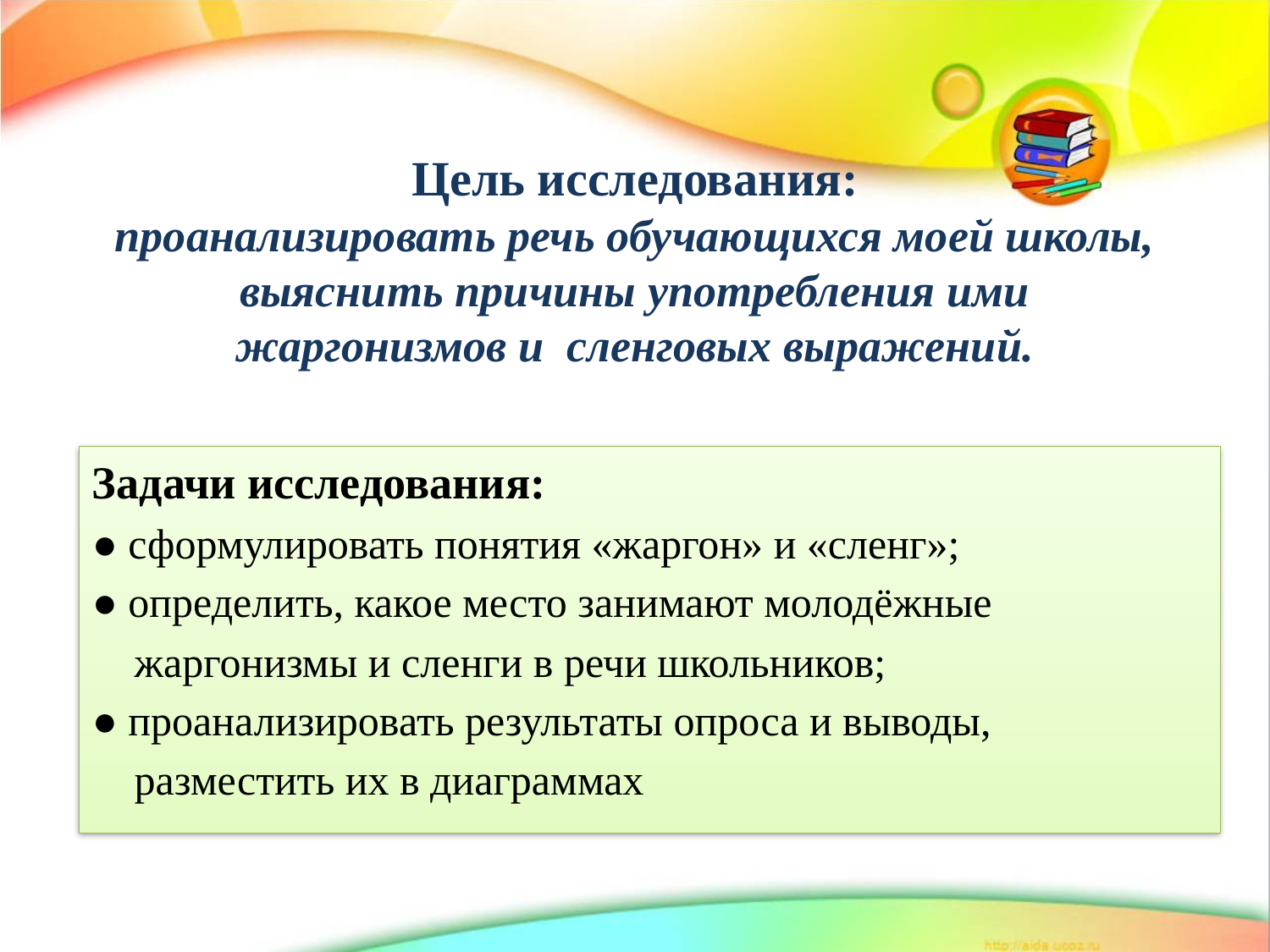

# Цель исследования: проанализировать речь обучающихся моей школы, выяснить причины употребления ими жаргонизмов и  сленговых выражений.
Задачи исследования:
● сформулировать понятия «жаргон» и «сленг»;
● определить, какое место занимают молодёжные
    жаргонизмы и сленги в речи школьников;
● проанализировать результаты опроса и выводы,
    разместить их в диаграммах